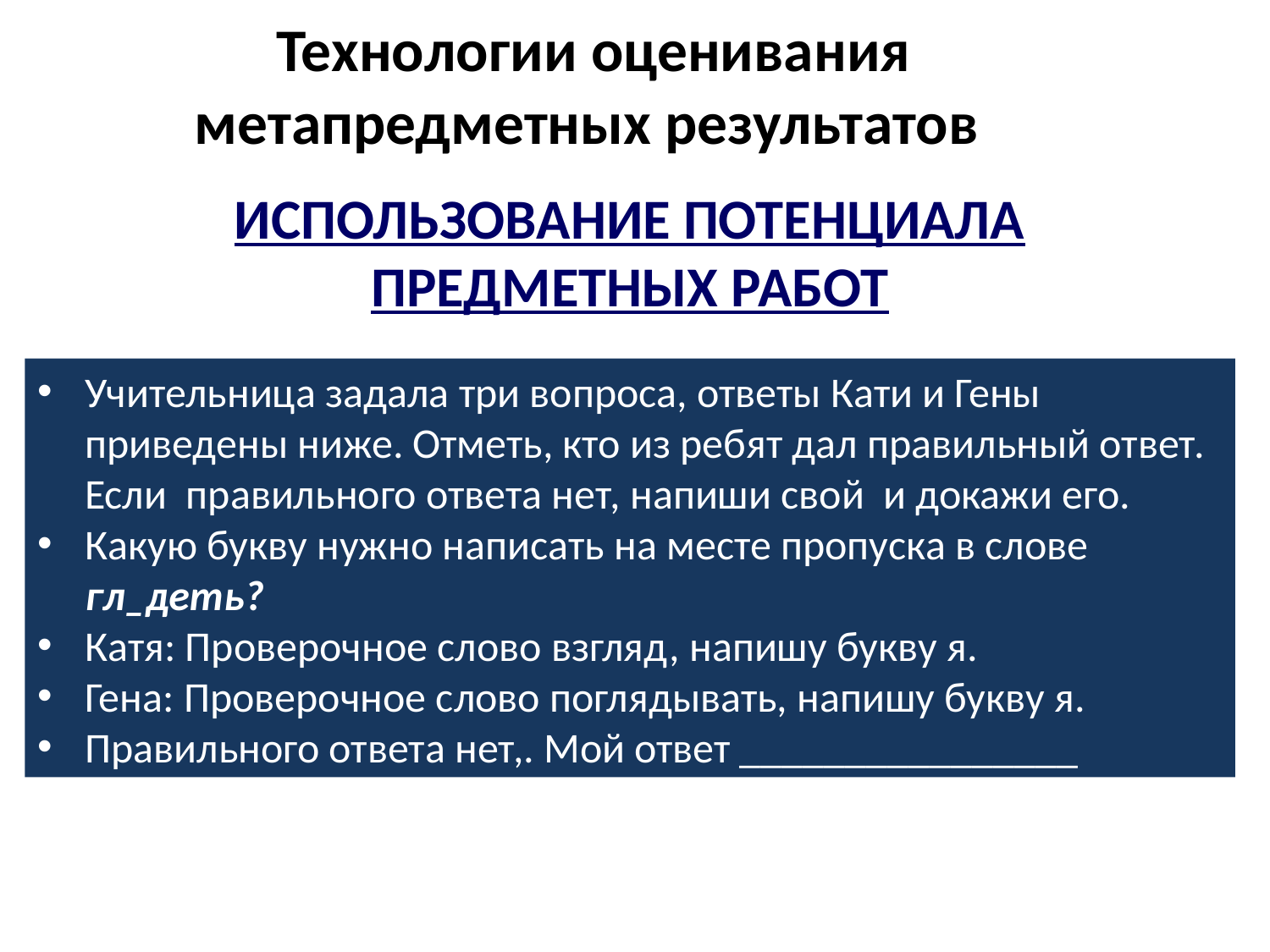

# Технологии оценивания метапредметных результатов
ИСПОЛЬЗОВАНИЕ ПОТЕНЦИАЛА ПРЕДМЕТНЫХ РАБОТ
Учительница задала три вопроса, ответы Кати и Гены приведены ниже. Отметь, кто из ребят дал правильный ответ. Если  правильного ответа нет, напиши свой  и докажи его.
Какую букву нужно написать на месте пропуска в слове гл_деть?
Катя: Проверочное слово взгляд, напишу букву я.
Гена: Проверочное слово поглядывать, напишу букву я.
Правильного ответа нет,. Мой ответ ________________